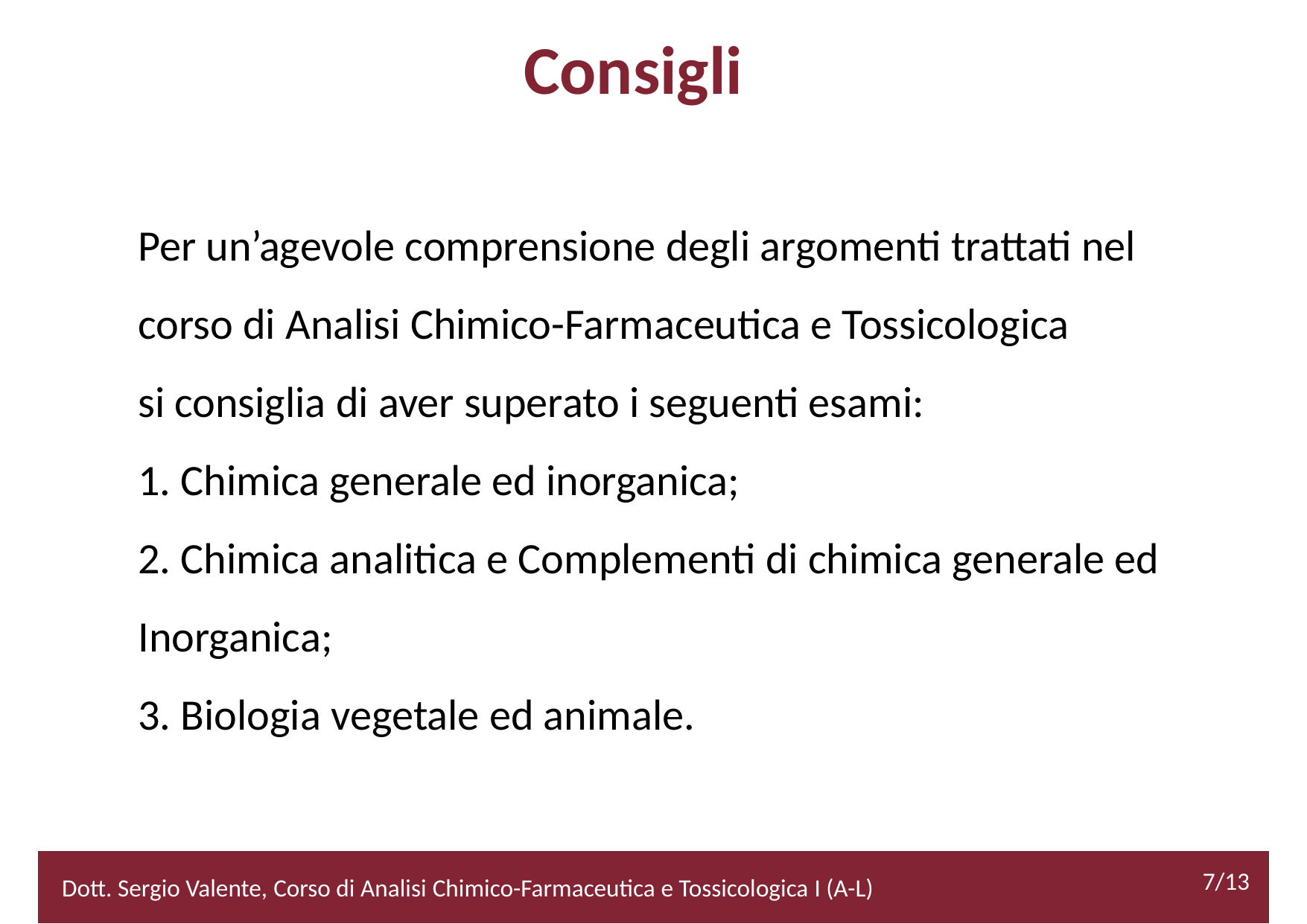

Consigli
Per un’agevole comprensione degli argomenti trattati nel
corso di Analisi Chimico-Farmaceutica e Tossicologica
si consiglia di aver superato i seguenti esami:
1. Chimica generale ed inorganica;
2. Chimica analitica e Complementi di chimica generale ed
Inorganica;
3. Biologia vegetale ed animale.
Dott. Giuseppe La Regina, Corso di Analisi Chimico-Farmaceutica e Tossicologica I (M-Z)

7/13
7/15
Dott. Sergio Valente, Corso di Analisi Chimico-Farmaceutica e Tossicologica I (A-L)